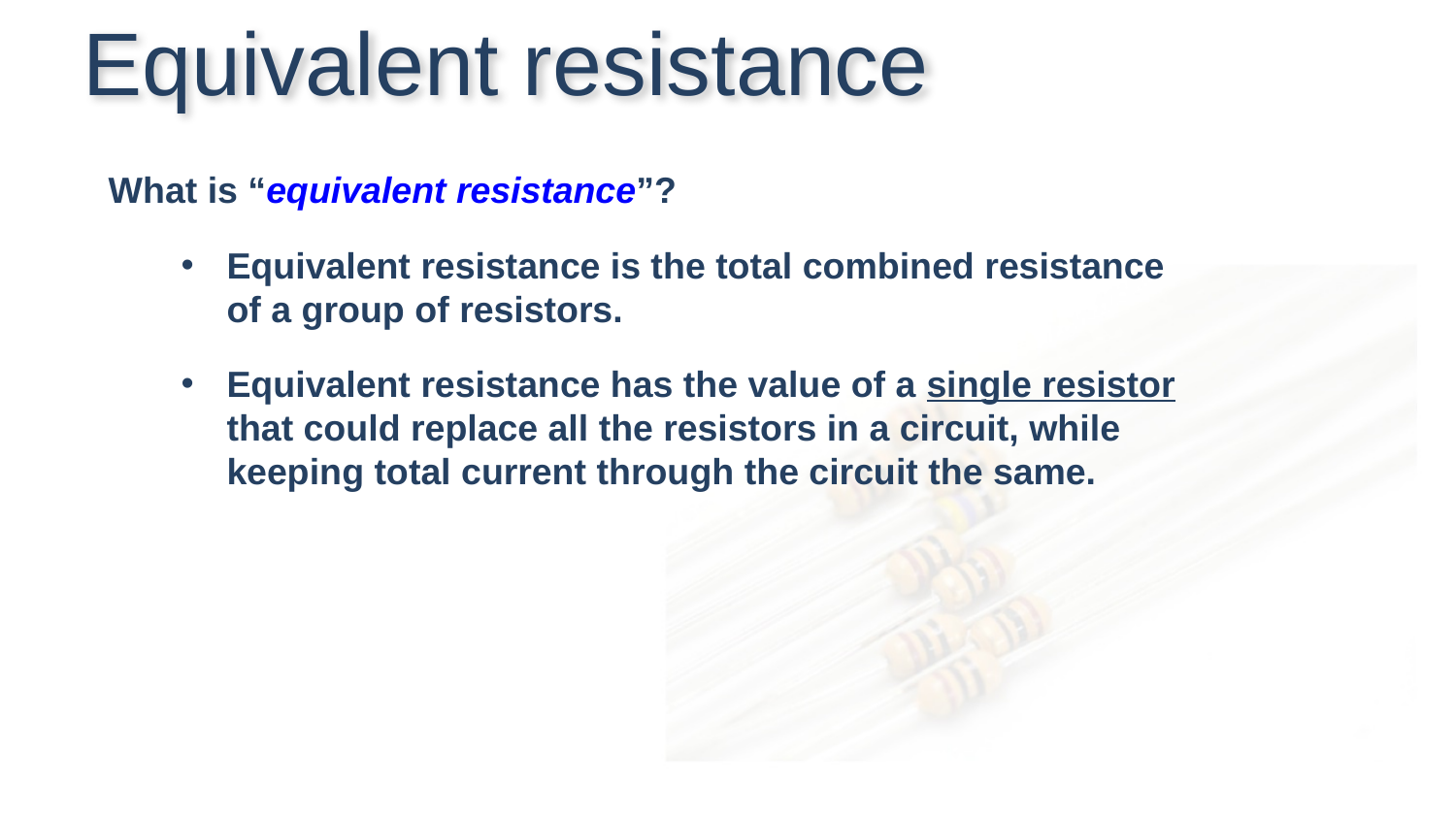

Equivalent resistance
What is “equivalent resistance”?
Equivalent resistance is the total combined resistance of a group of resistors.
Equivalent resistance has the value of a single resistor that could replace all the resistors in a circuit, while keeping total current through the circuit the same.